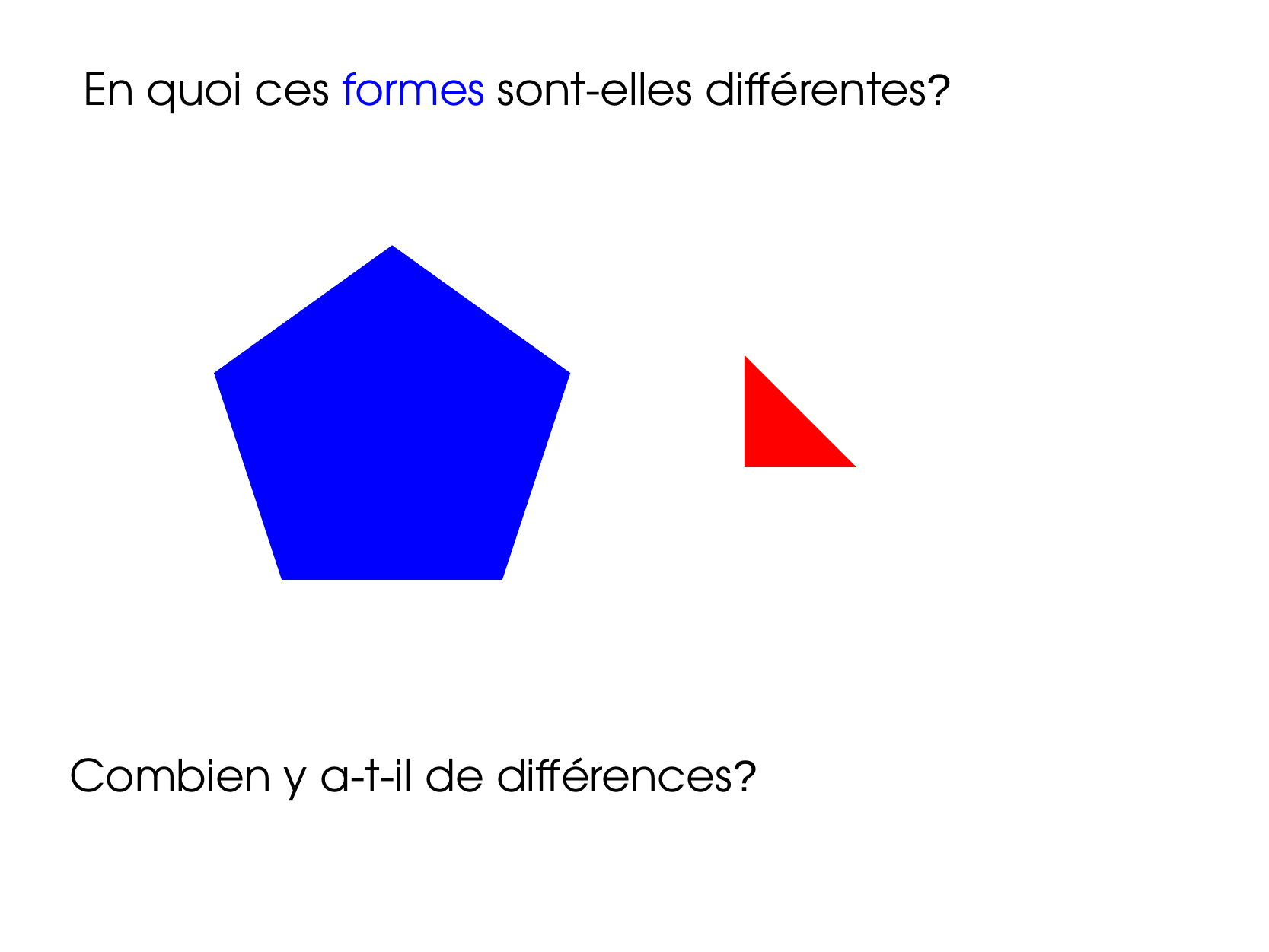

En quoi ces formes sont-elles différentes?

Combien y a-t-il de différences?